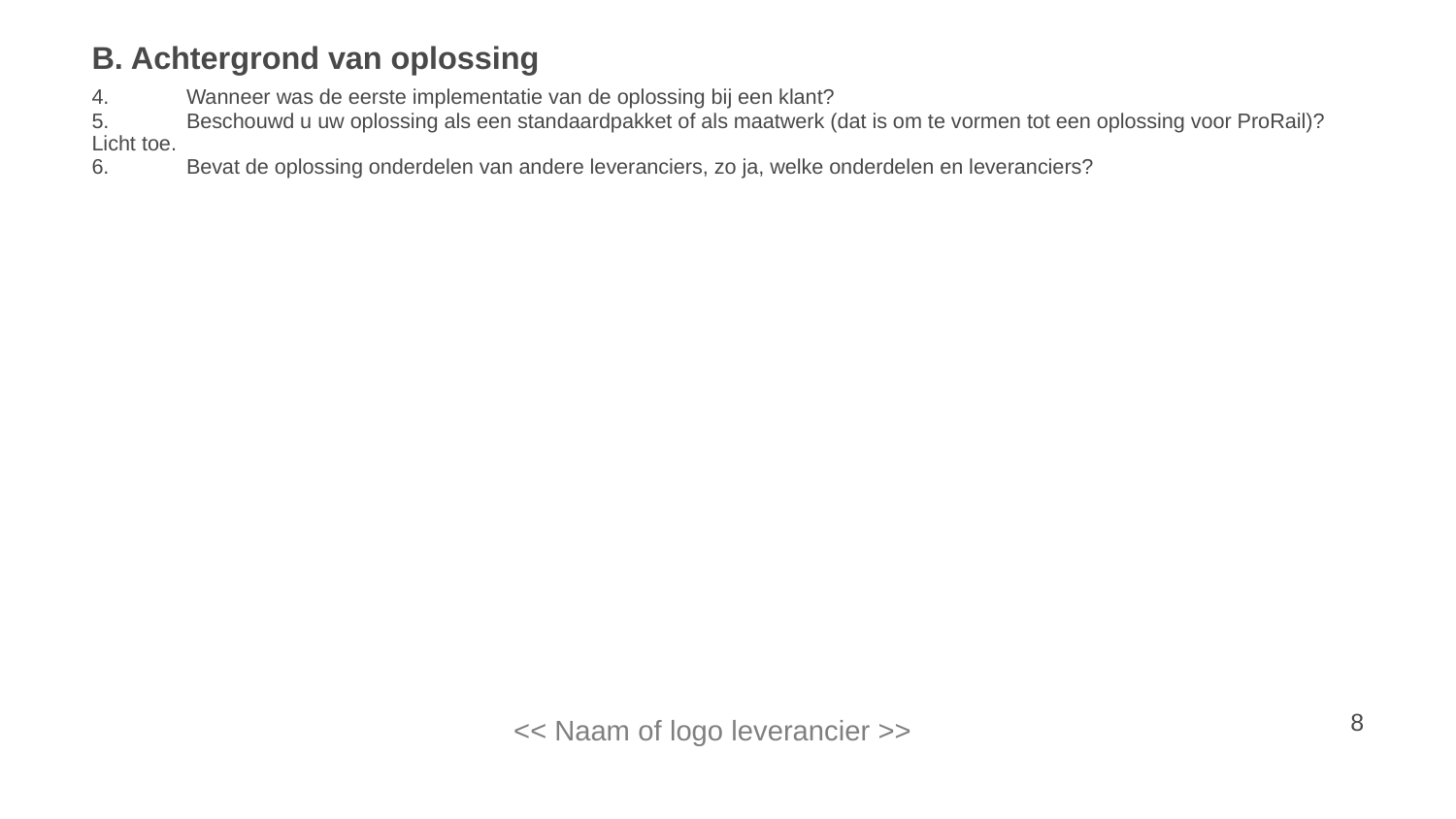

# B. Achtergrond van oplossing 4.	Wanneer was de eerste implementatie van de oplossing bij een klant? 5.	Beschouwd u uw oplossing als een standaardpakket of als maatwerk (dat is om te vormen tot een oplossing voor ProRail)? Licht toe. 6.	Bevat de oplossing onderdelen van andere leveranciers, zo ja, welke onderdelen en leveranciers?
<< Naam of logo leverancier >>